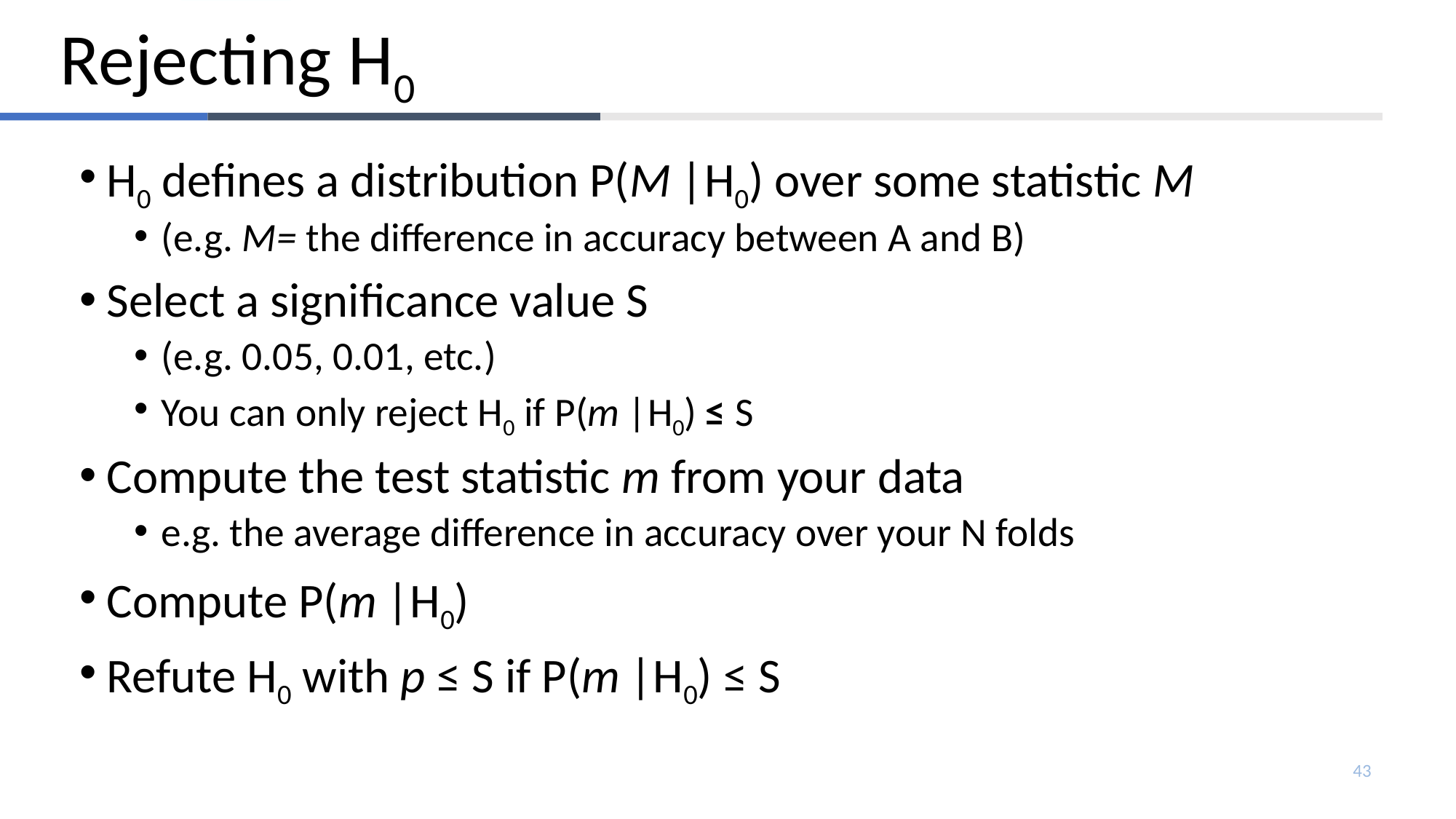

# Rejecting H0
H0 defines a distribution P(M |H0) over some statistic M
(e.g. M= the difference in accuracy between A and B)
Select a significance value S
(e.g. 0.05, 0.01, etc.)
You can only reject H0 if P(m |H0) ≤ S
Compute the test statistic m from your data
e.g. the average difference in accuracy over your N folds
Compute P(m |H0)
Refute H0 with p ≤ S if P(m |H0) ≤ S
43